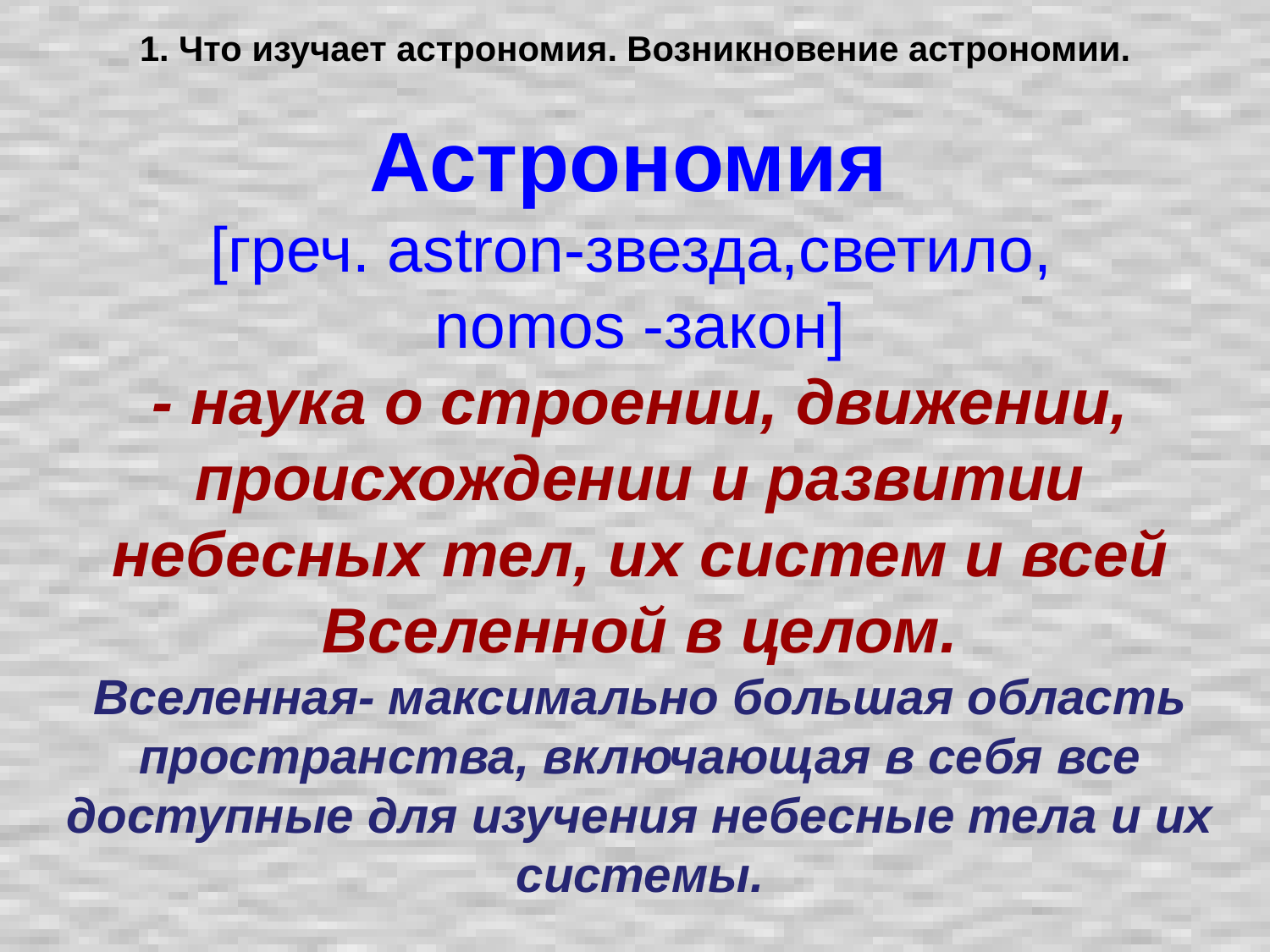

1. Что изучает астрономия. Возникновение астрономии.
Астрономия
[греч. astron-звезда,светило,
 nomos -закон]
- наука о строении, движении, происхождении и развитии небесных тел, их систем и всей Вселенной в целом.
Вселенная- максимально большая область пространства, включающая в себя все доступные для изучения небесные тела и их системы.